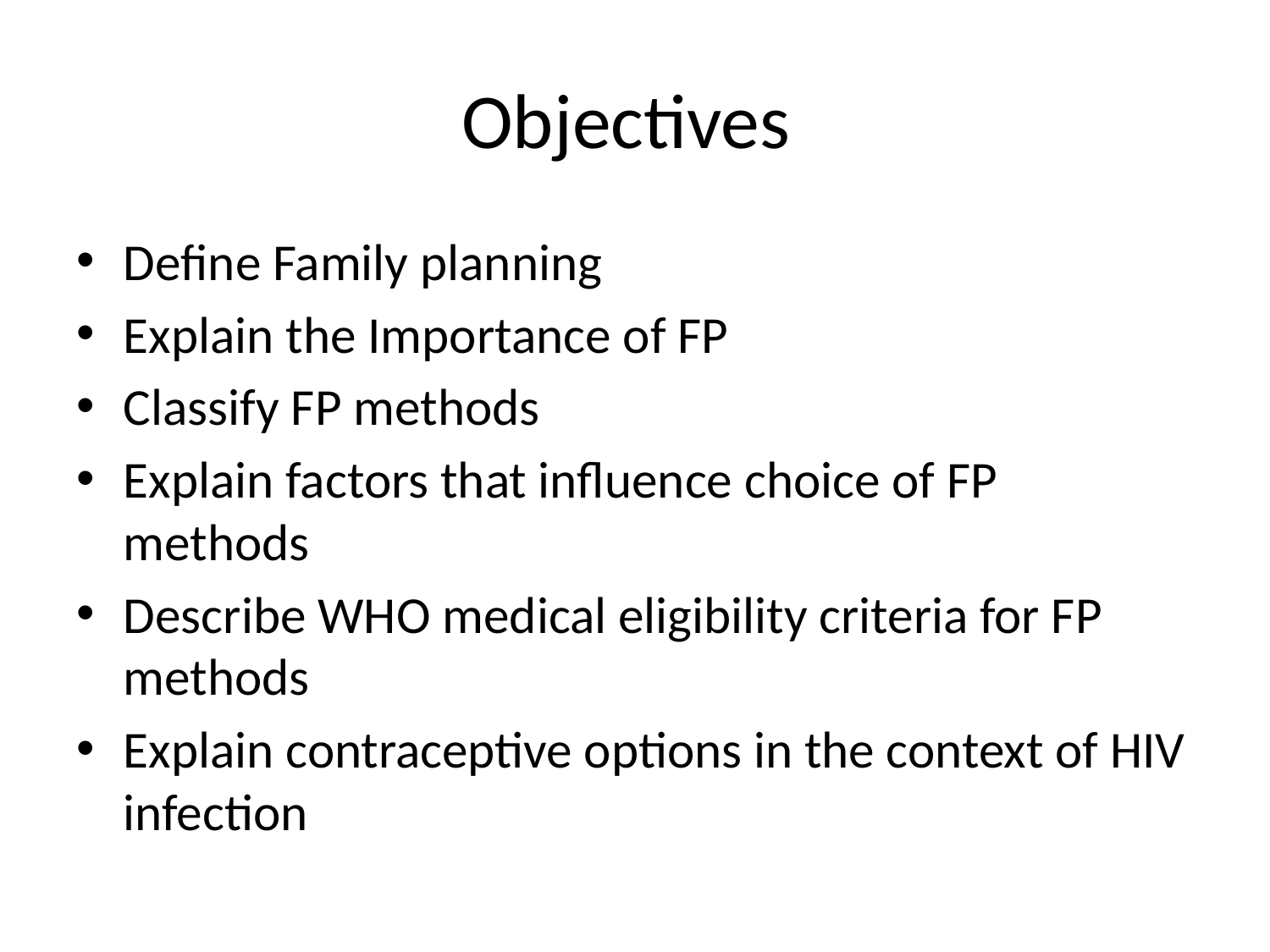

# Objectives
Define Family planning
Explain the Importance of FP
Classify FP methods
Explain factors that influence choice of FP methods
Describe WHO medical eligibility criteria for FP methods
Explain contraceptive options in the context of HIV infection